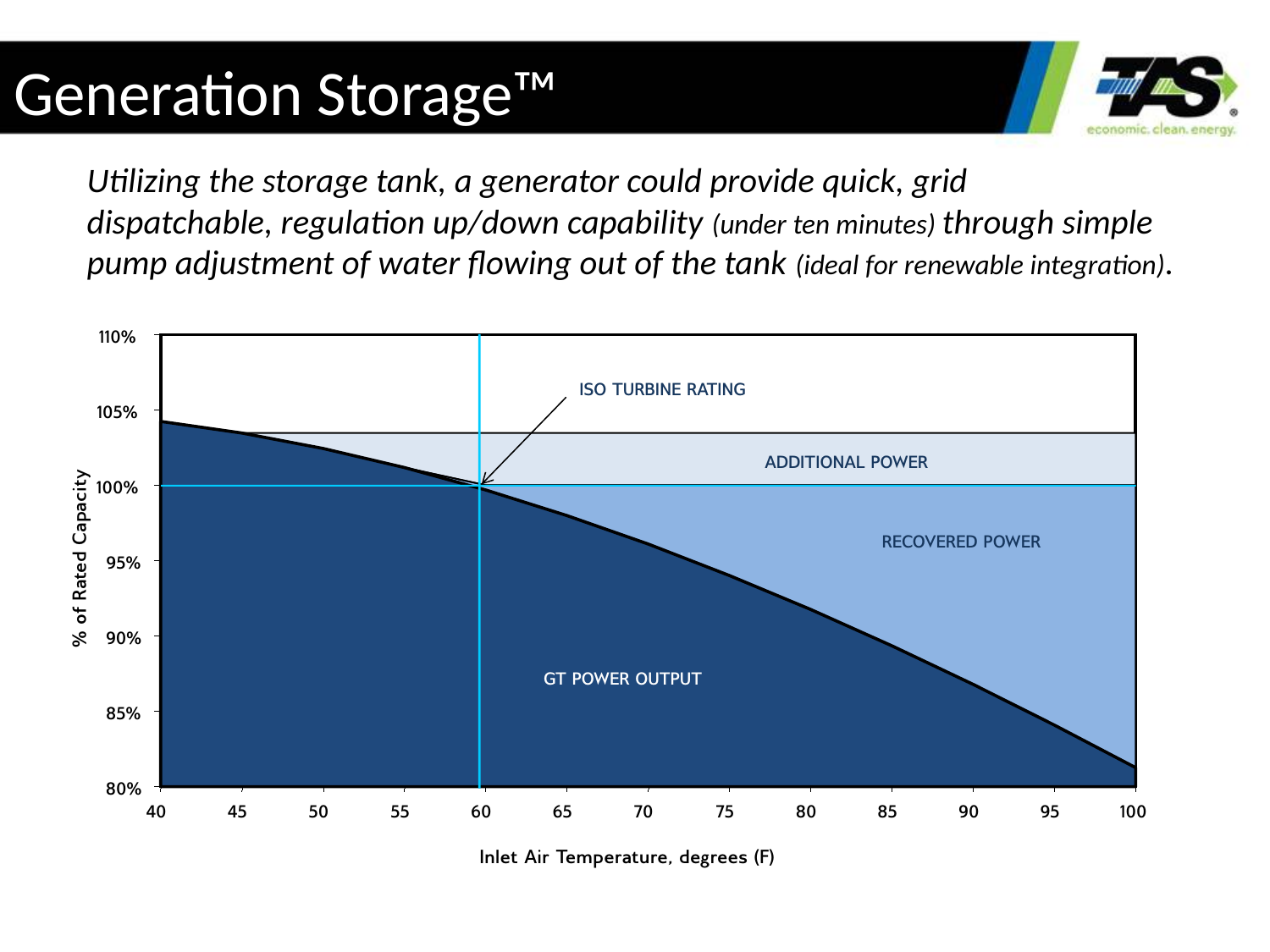

# Generation Storage™
Utilizing the storage tank, a generator could provide quick, grid
dispatchable, regulation up/down capability (under ten minutes) through simple
pump adjustment of water flowing out of the tank (ideal for renewable integration).

110%

105%

ADDITIONAL POWER
100%

RECOVERED POWER
% of Rated Capacity
95%

90%

GT POWER OUTPUT
85%

80%

40
45
50
55
60
65
70
75
80
85
90
95
100
Inlet Air Temperature, degrees (F)
ISO TURBINE RATING